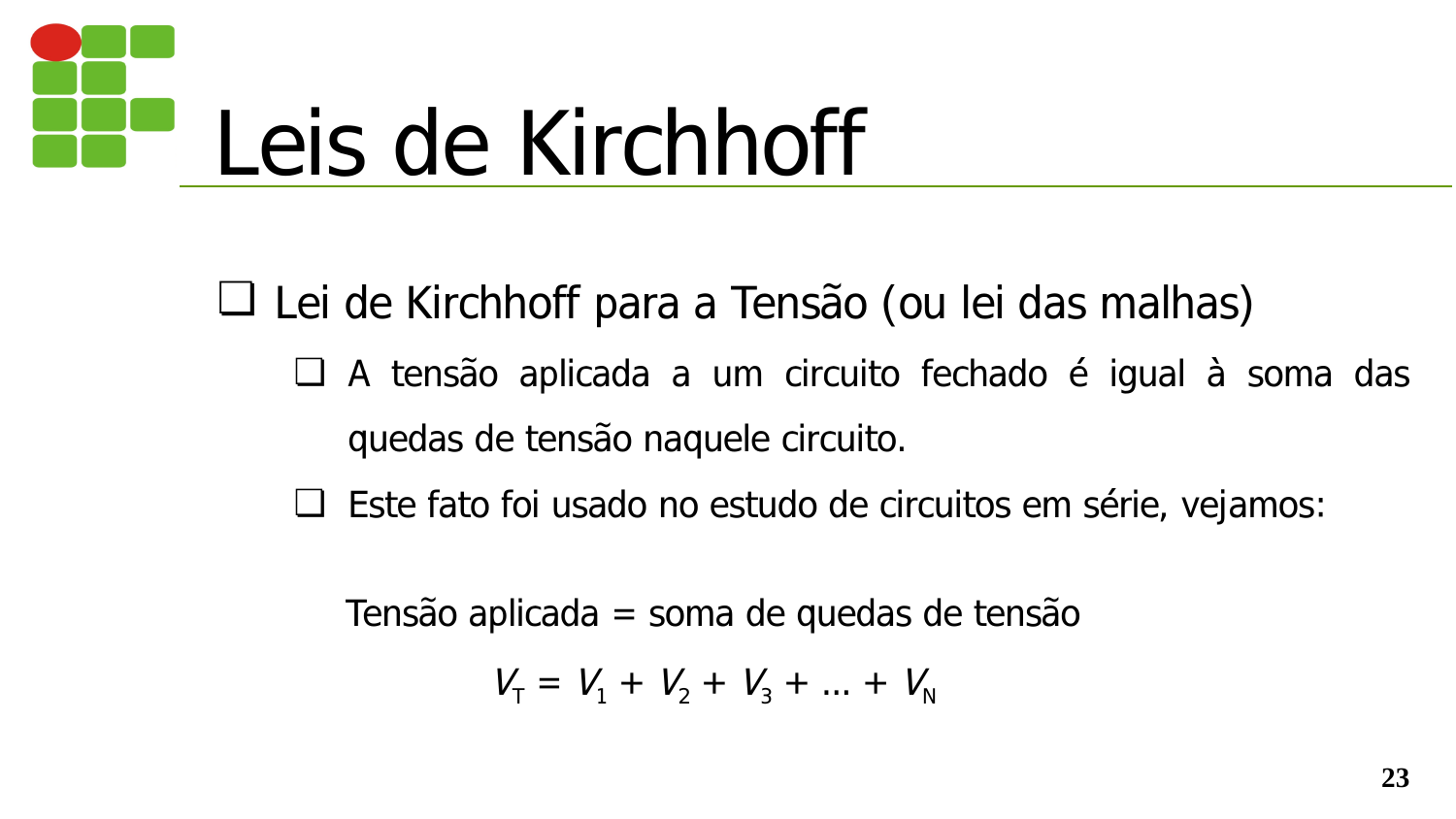

# Leis de Kirchhoff
Lei de Kirchhoff para a Tensão (ou lei das malhas)
A tensão aplicada a um circuito fechado é igual à soma das quedas de tensão naquele circuito.
Este fato foi usado no estudo de circuitos em série, vejamos:
Tensão aplicada = soma de quedas de tensão
VT = V1 + V2 + V3 + … + VN
23